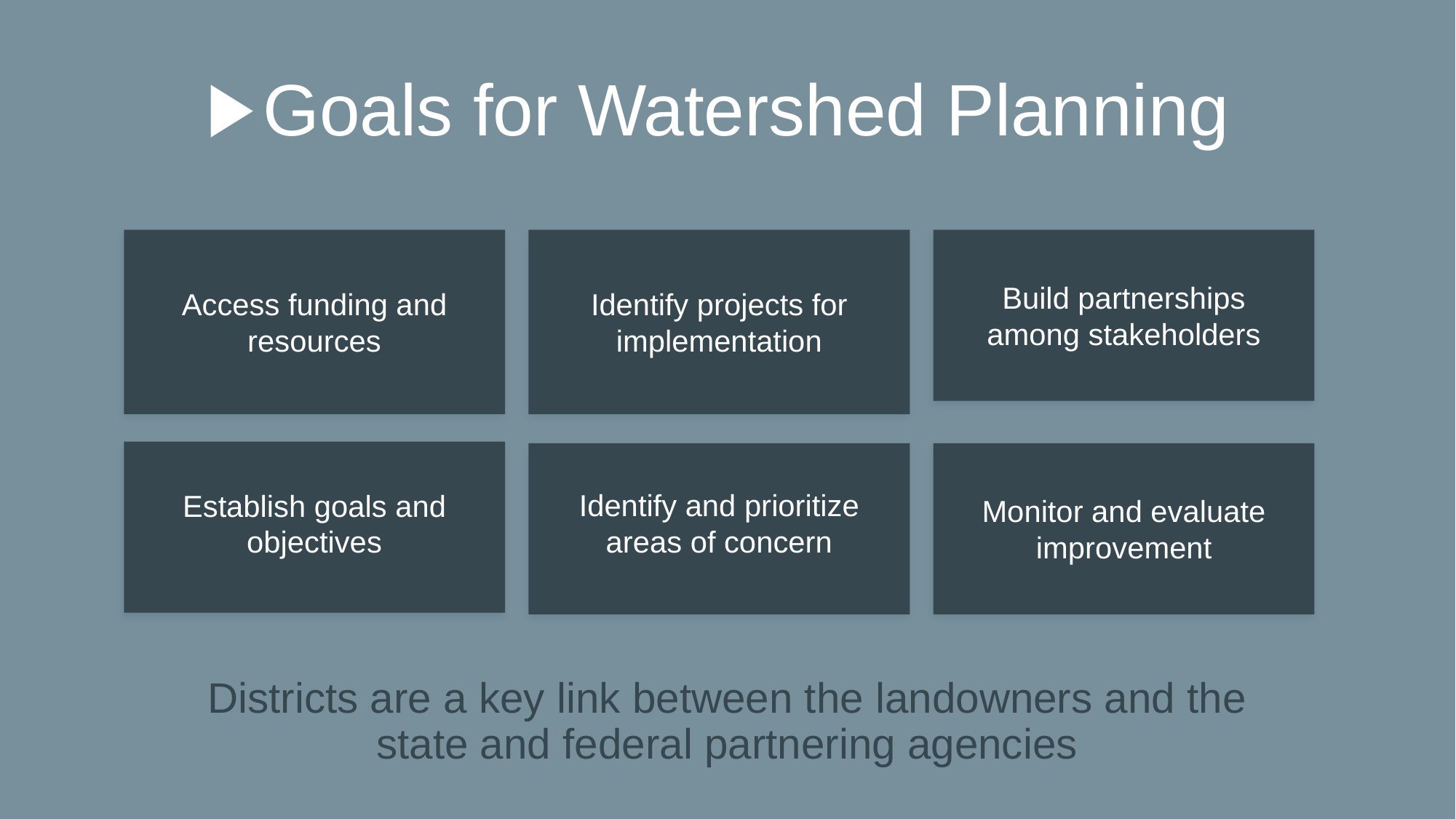

Goals for Watershed Planning

Build partnerships among stakeholders
Access funding and resources
Identify projects for implementation

Monitor

Identify and prioritize areas of concern
Establish goals and objectives
Monitor and evaluate improvement

Districts are a key link between the landowners and the state and federal partnering agencies